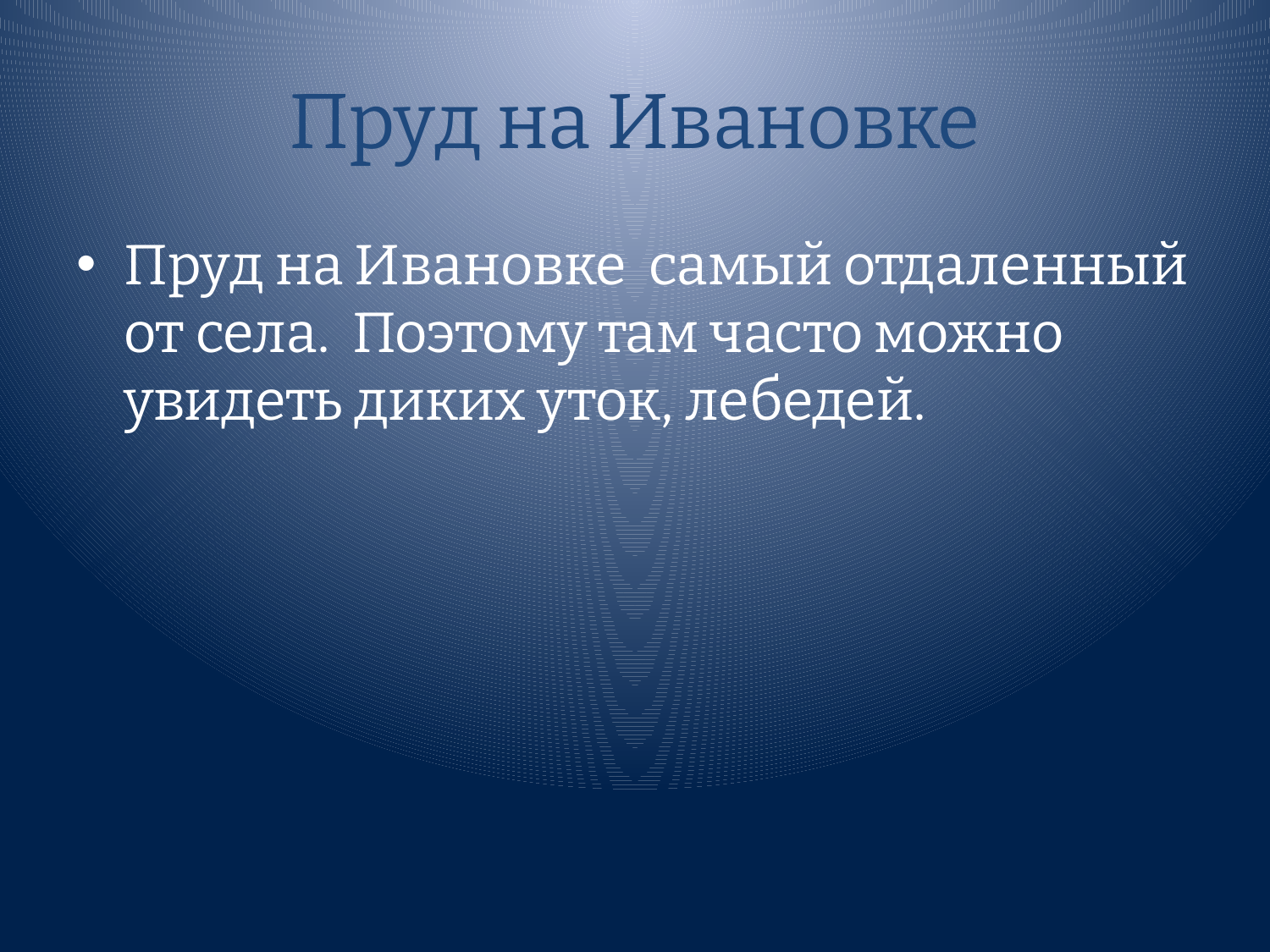

# Пруд на Ивановке
Пруд на Ивановке  самый отдаленный от села.  Поэтому там часто можно увидеть диких уток, лебедей.